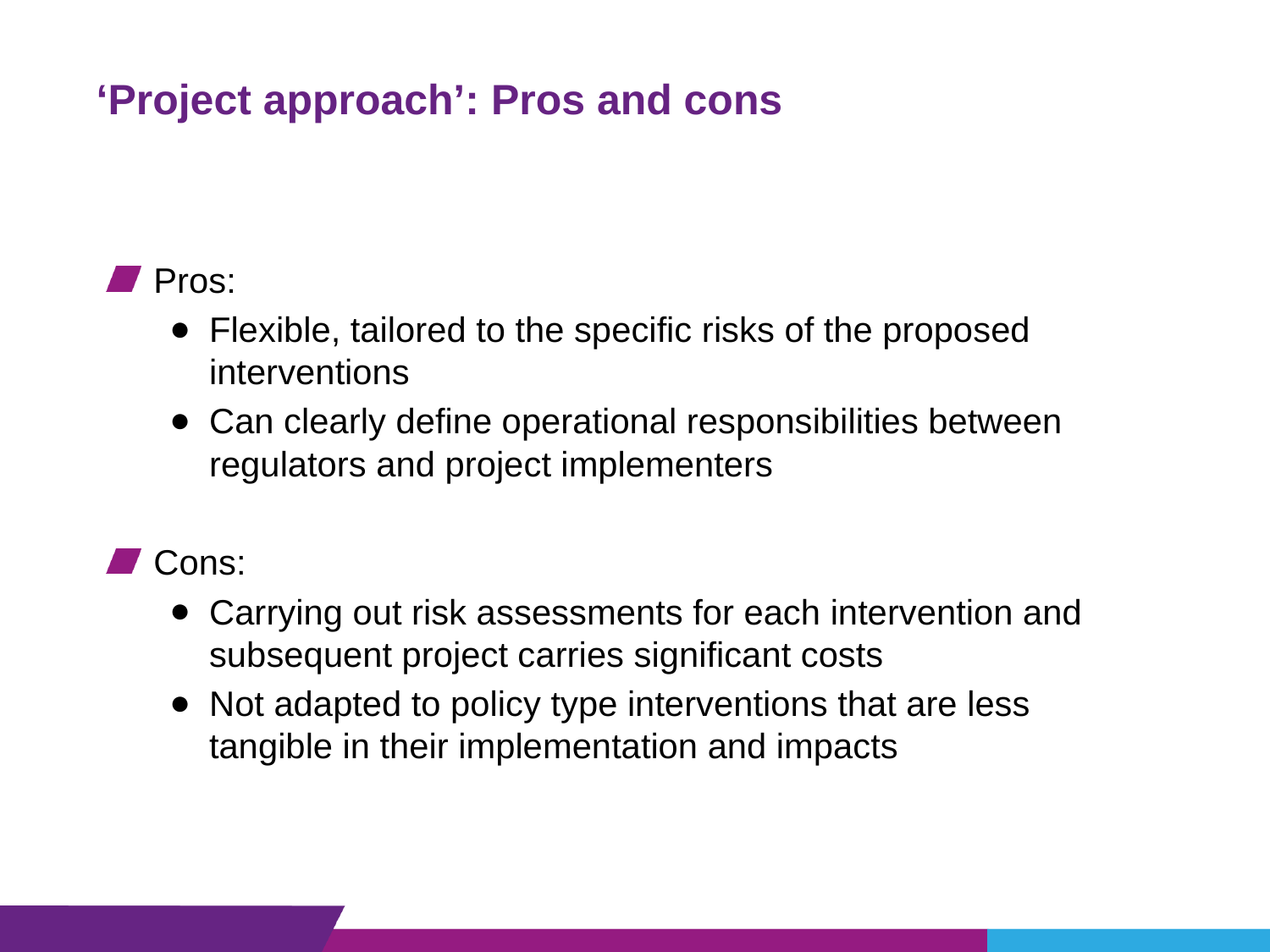

‘Project approach’: Pros and cons

Pros:
Flexible, tailored to the specific risks of the proposed interventions
Can clearly define operational responsibilities between regulators and project implementers

Cons:
Carrying out risk assessments for each intervention and subsequent project carries significant costs
Not adapted to policy type interventions that are less tangible in their implementation and impacts